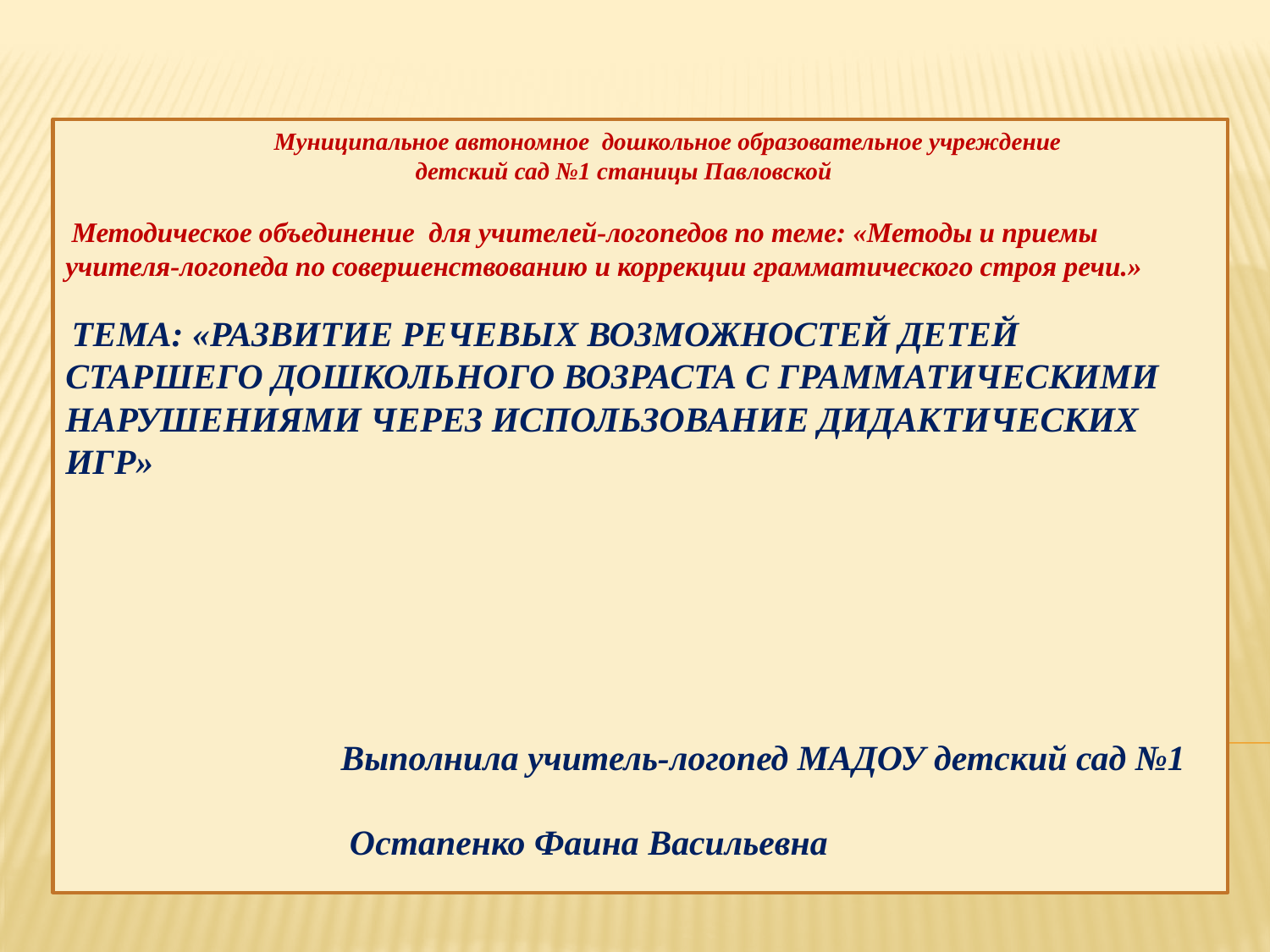

# Муниципальное автономное  дошкольное образовательное учреждение детский сад №1 станицы Павловской Методическое объединение  для учителей-логопедов по теме: «Методы и приемы учителя-логопеда по совершенствованию и коррекции грамматического строя речи.» Тема: «Развитие речевых возможностей детей старшего дошкольного возраста с грамматическими нарушениями через использование дидактических игр» Выполнила учитель-логопед МАДОУ детский сад №1 Остапенко Фаина Васильевна